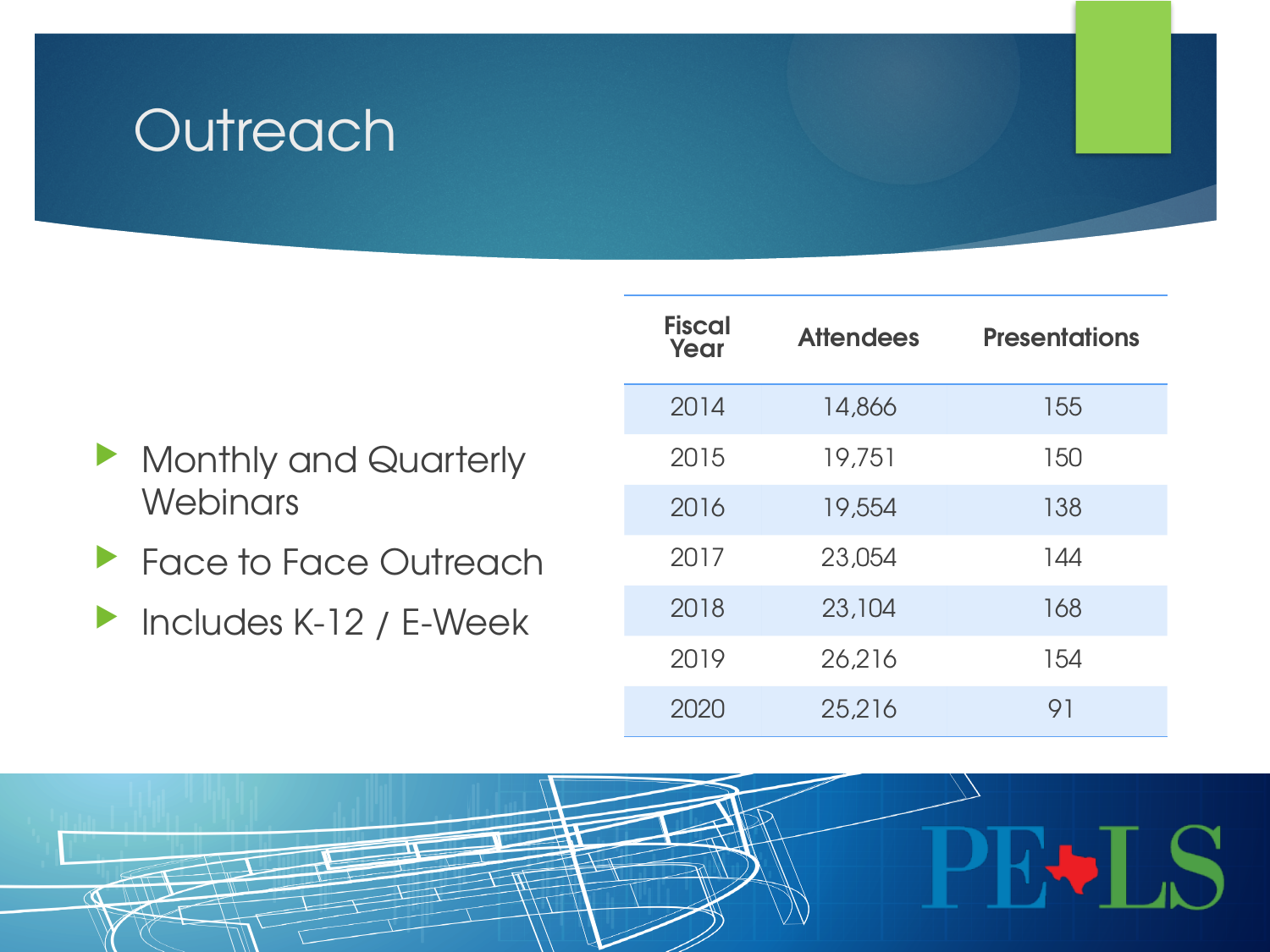

# Outreach

| Fiscal Year | Attendees | Presentations |
| --- | --- | --- |
| 2014 | 14,866 | 155 |
| 2015 | 19,751 | 150 |
| 2016 | 19,554 | 138 |
| 2017 | 23,054 | 144 |
| 2018 | 23,104 | 168 |
| 2019 | 26,216 | 154 |
| 2020 | 25,216 | 91 |
Monthly and Quarterly Webinars
Face to Face Outreach
Includes K-12 / E-Week